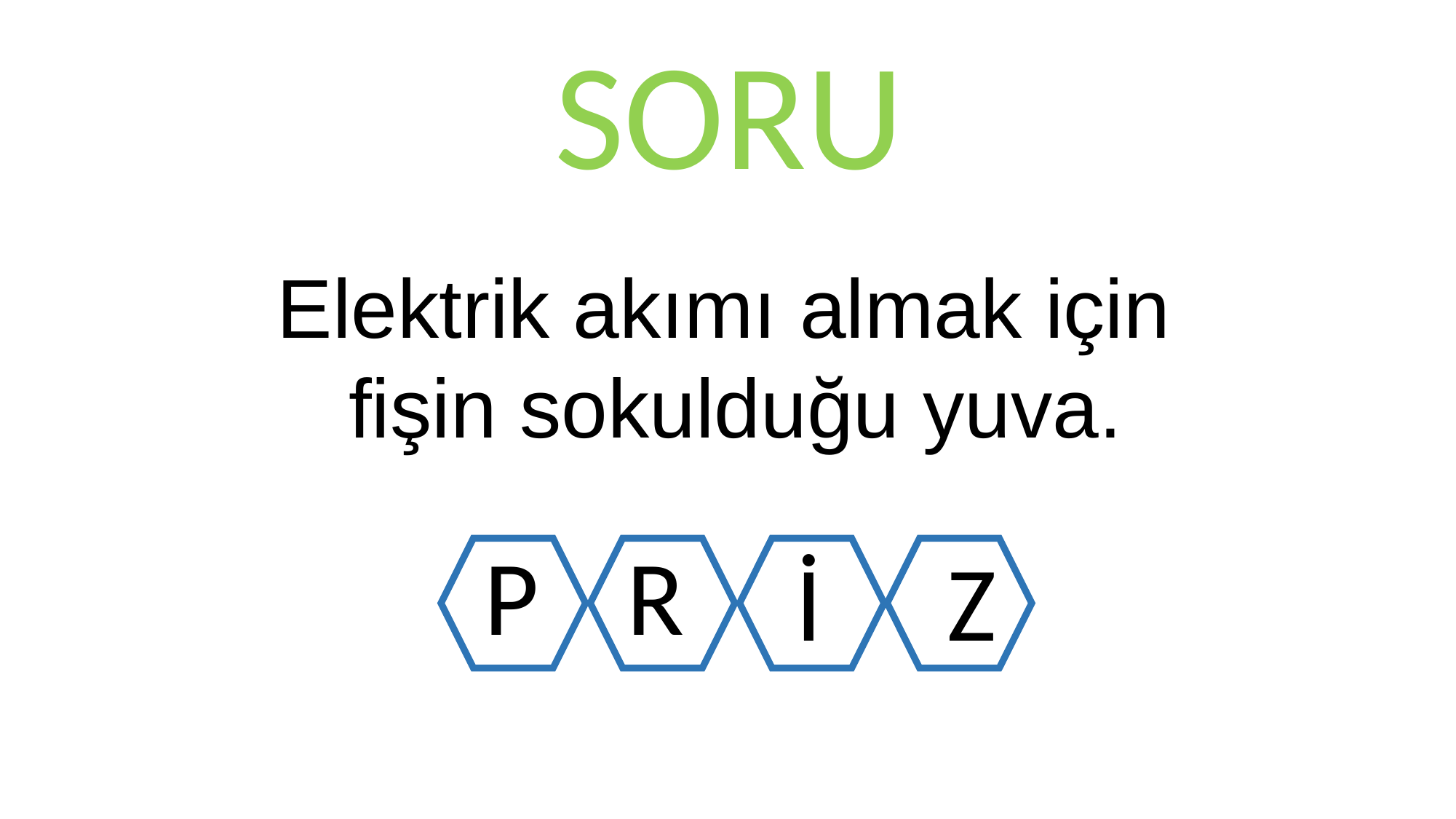

SORU
Elektrik akımı almak için
fişin sokulduğu yuva.
P
R
İ
Z